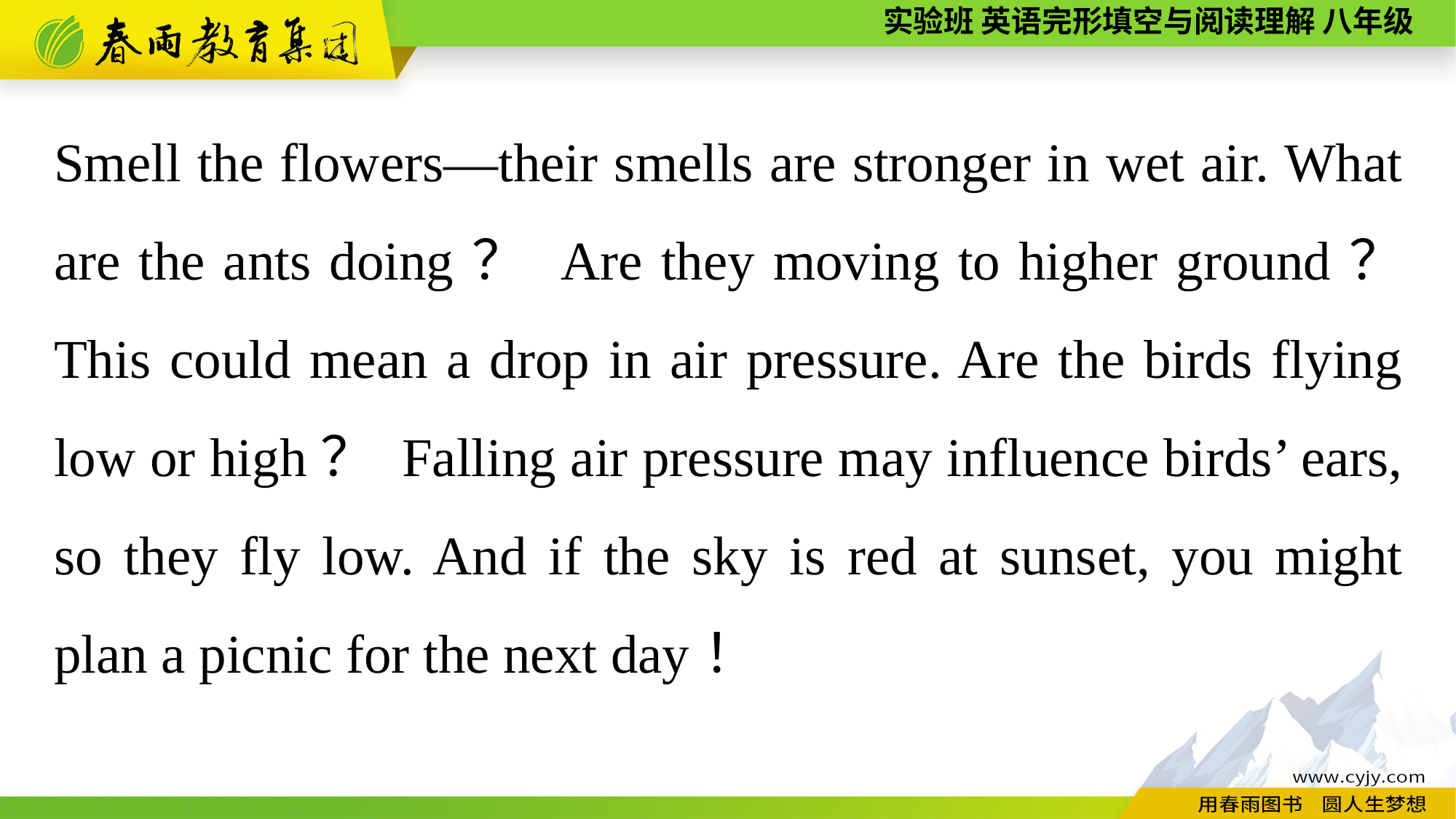

Smell the flowers—their smells are stronger in wet air. What are the ants doing？ Are they moving to higher ground？ This could mean a drop in air pressure. Are the birds flying low or high？ Falling air pressure may influence birds’ ears, so they fly low. And if the sky is red at sunset, you might plan a picnic for the next day！